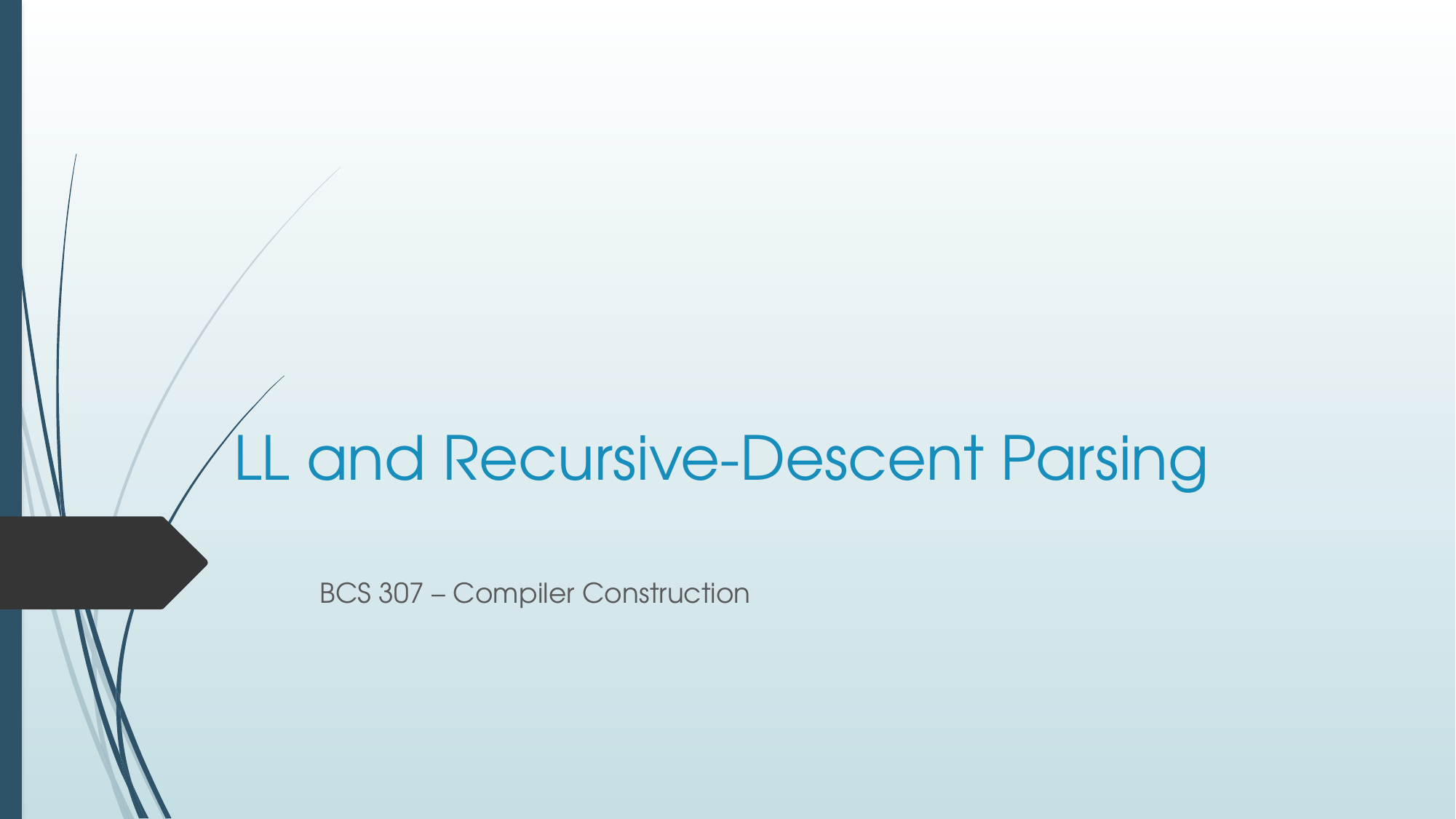

# LL and Recursive-Descent Parsing
BCS 307 – Compiler Construction